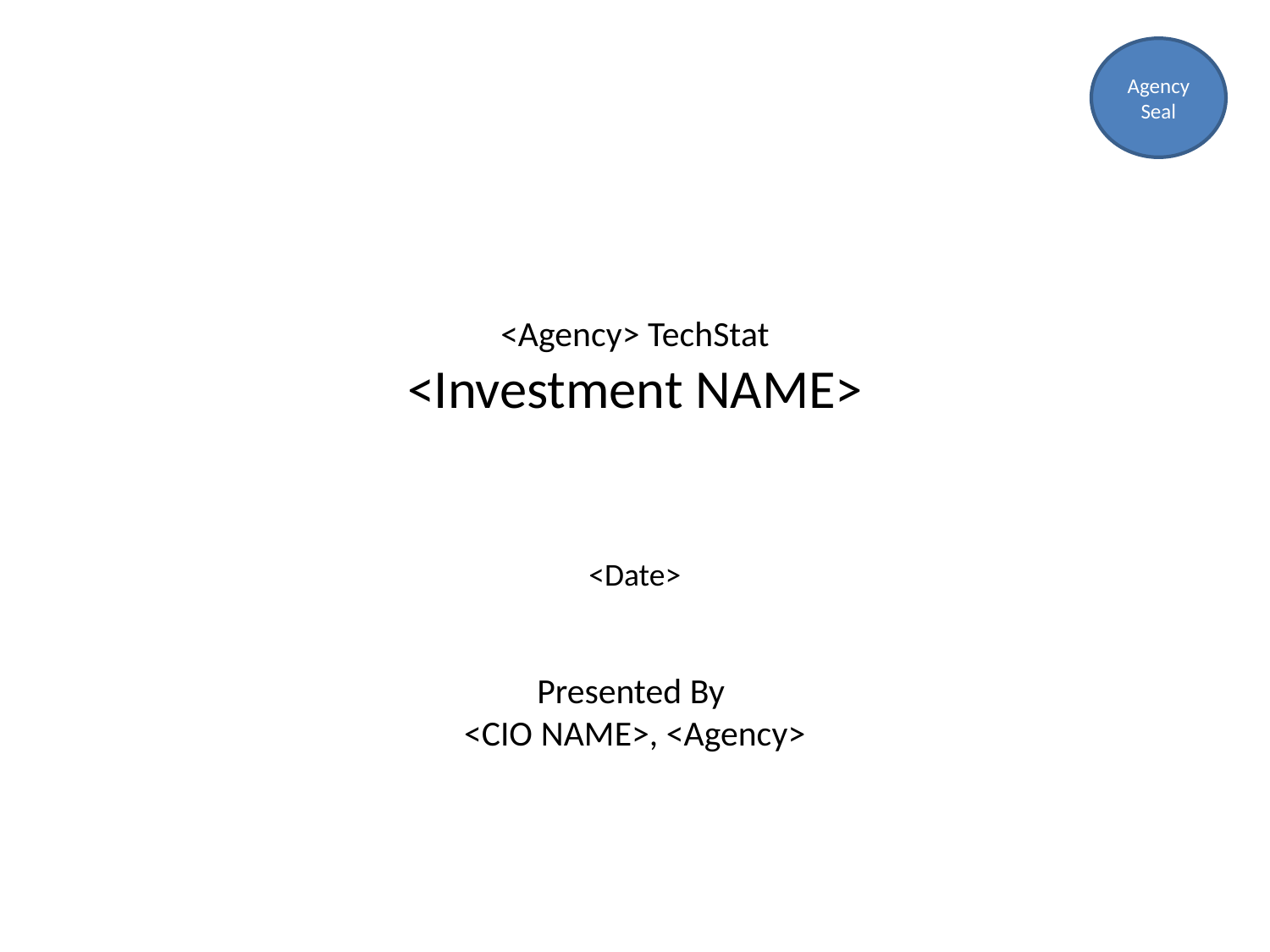

# <Agency> TechStat <Investment NAME> <Date> Presented By <CIO NAME>, <Agency>
Agency Seal